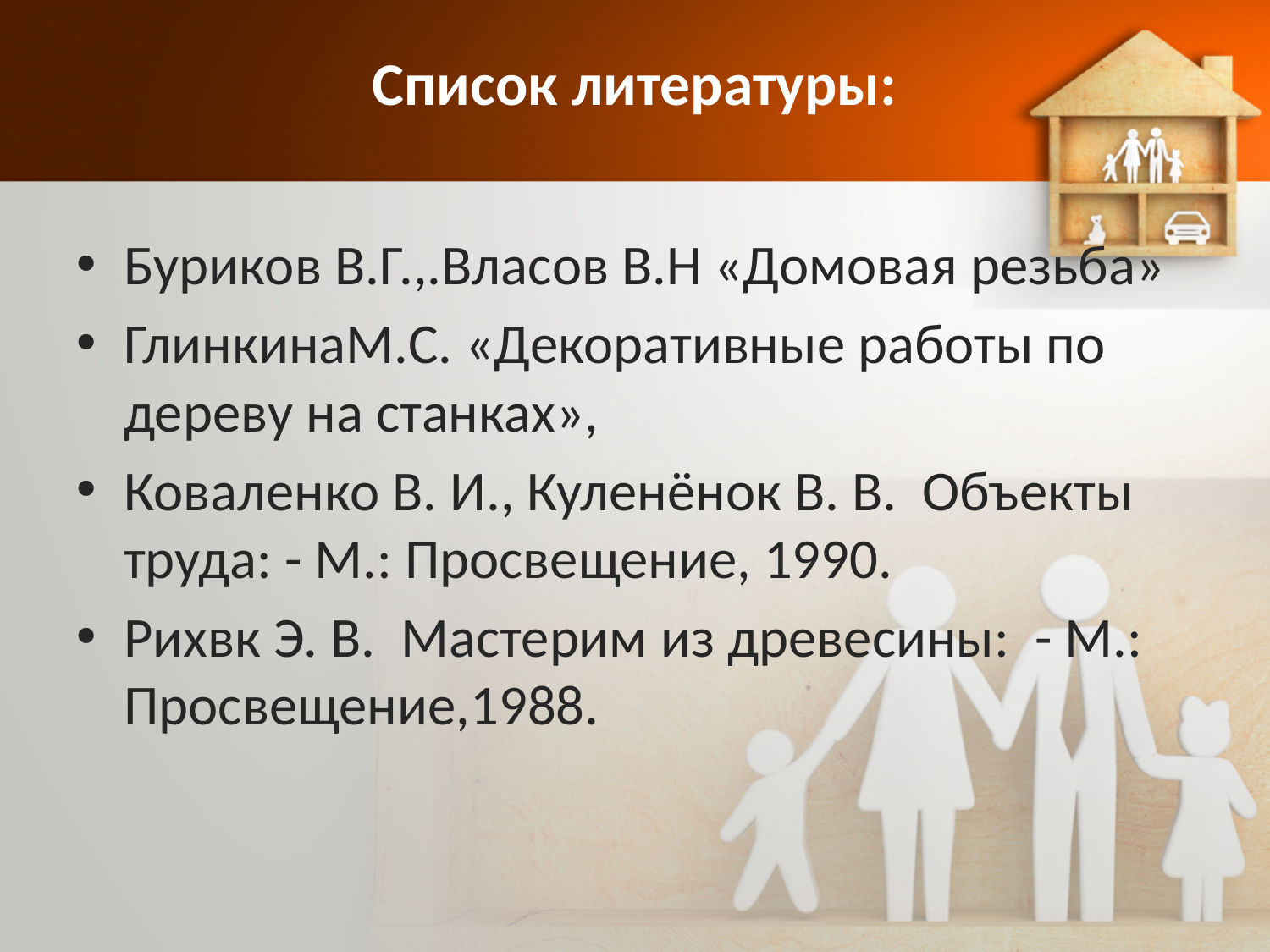

# Список литературы:
Буриков В.Г.,.Власов В.Н «Домовая резьба»
ГлинкинаМ.С. «Декоративные работы по дереву на станках»,
Коваленко В. И., Куленёнок В. В.  Объекты труда: - М.: Просвещение, 1990.
Рихвк Э. В.  Мастерим из древесины:  - М.: Просвещение,1988.